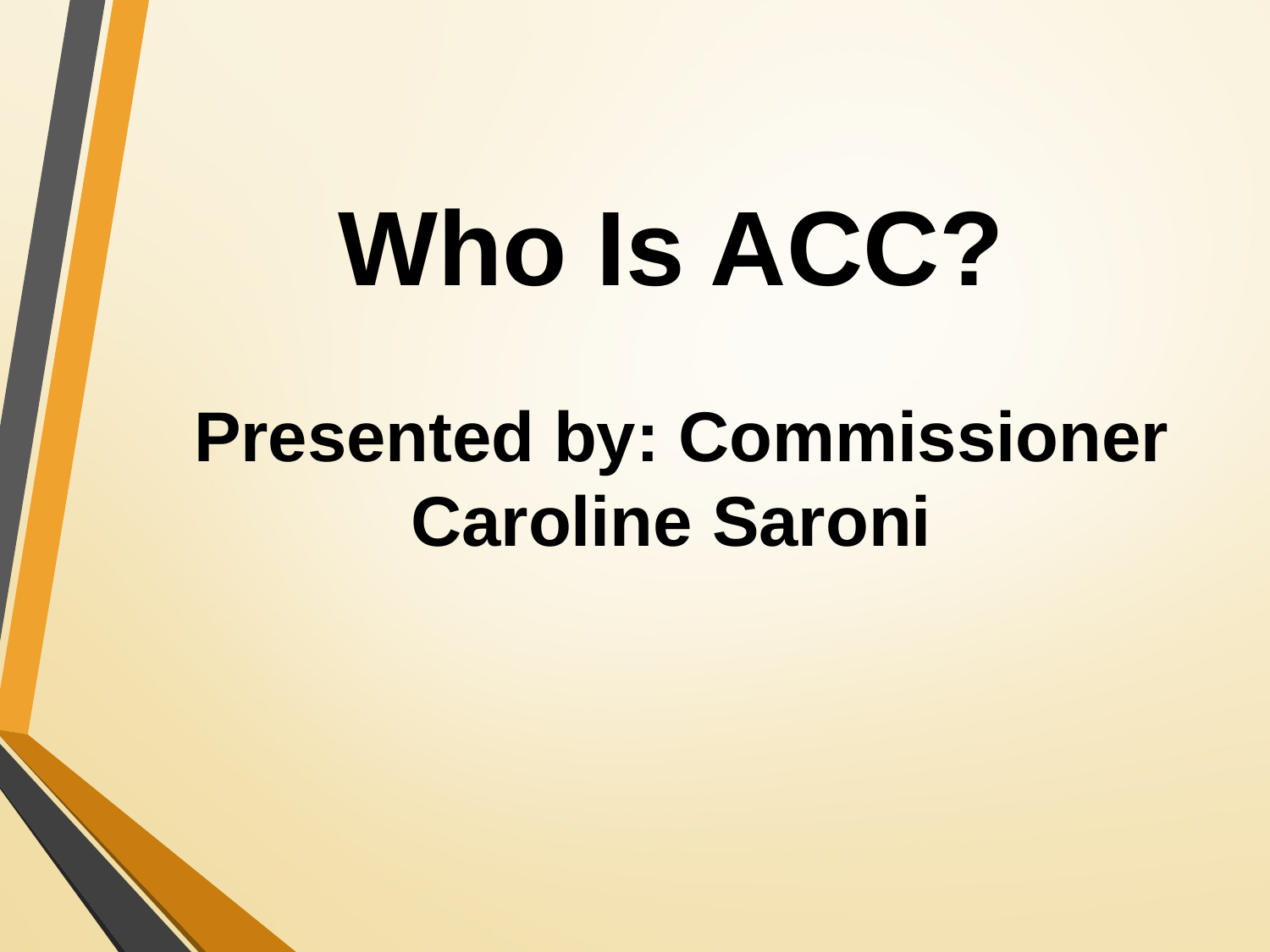

# Who Is ACC? Presented by: Commissioner Caroline Saroni